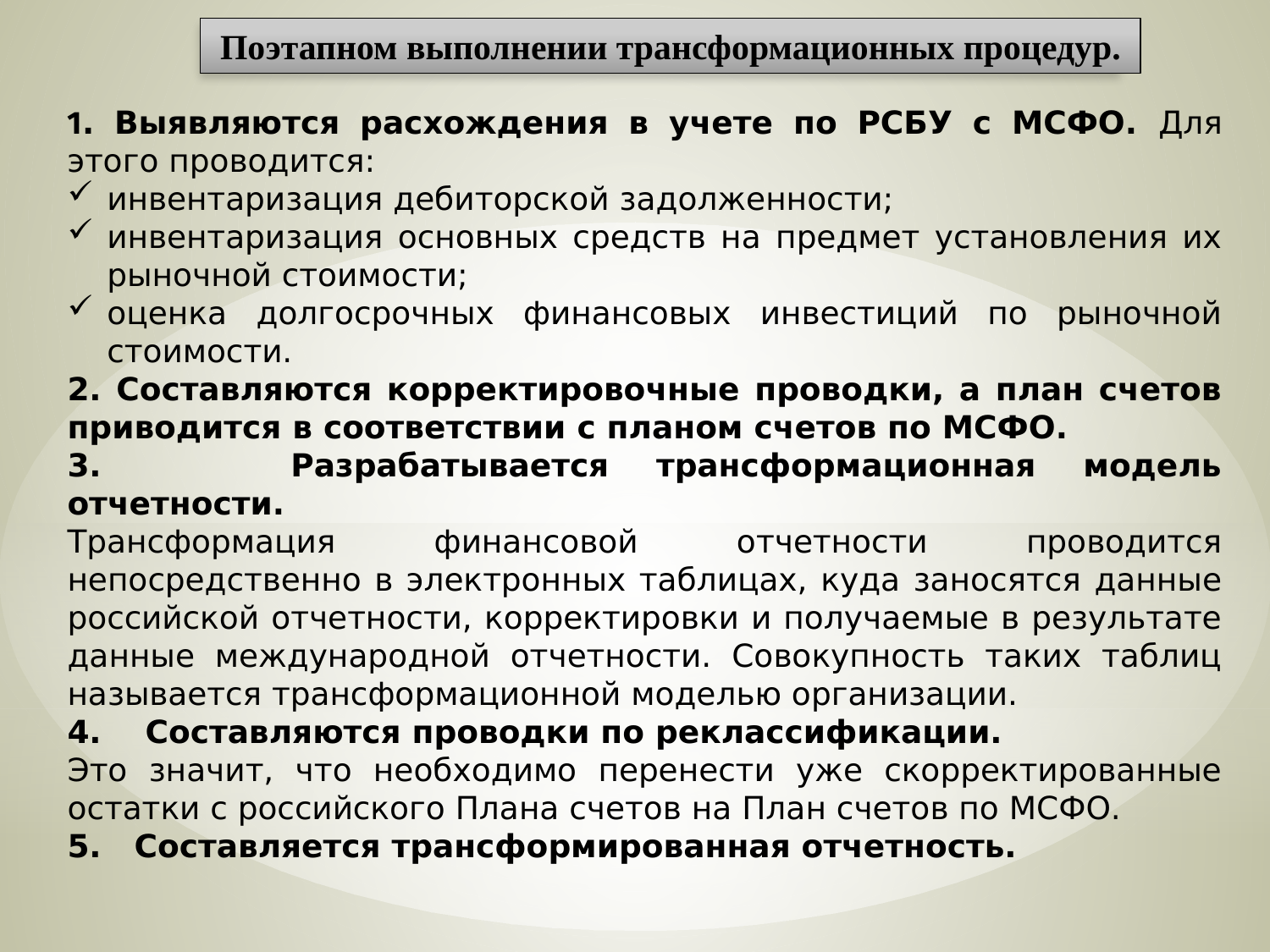

Поэтапном выполнении трансформационных процедур.
1. Выявляются расхождения в учете по РСБУ с МСФО. Для этого проводится:
инвентаризация дебиторской задолженности;
инвентаризация основных средств на предмет установления их рыночной стоимости;
оценка долгосрочных финансовых инвестиций по рыночной стоимости.
2. Составляются корректировочные проводки, а план счетов приводится в соответствии с планом счетов по МСФО.
3.    Разрабатывается трансформационная модель отчетности.
Трансформация финансовой отчетности проводится непосредственно в электронных таблицах, куда заносятся данные российской отчетности, корректировки и получаемые в результате данные международной отчетности. Совокупность таких таблиц называется трансформационной моделью организации.
4.    Составляются проводки по реклассификации.
Это значит, что необходимо перенести уже скорректированные остатки с российского Плана счетов на План счетов по МСФО.
5.   Составляется трансформированная отчетность.